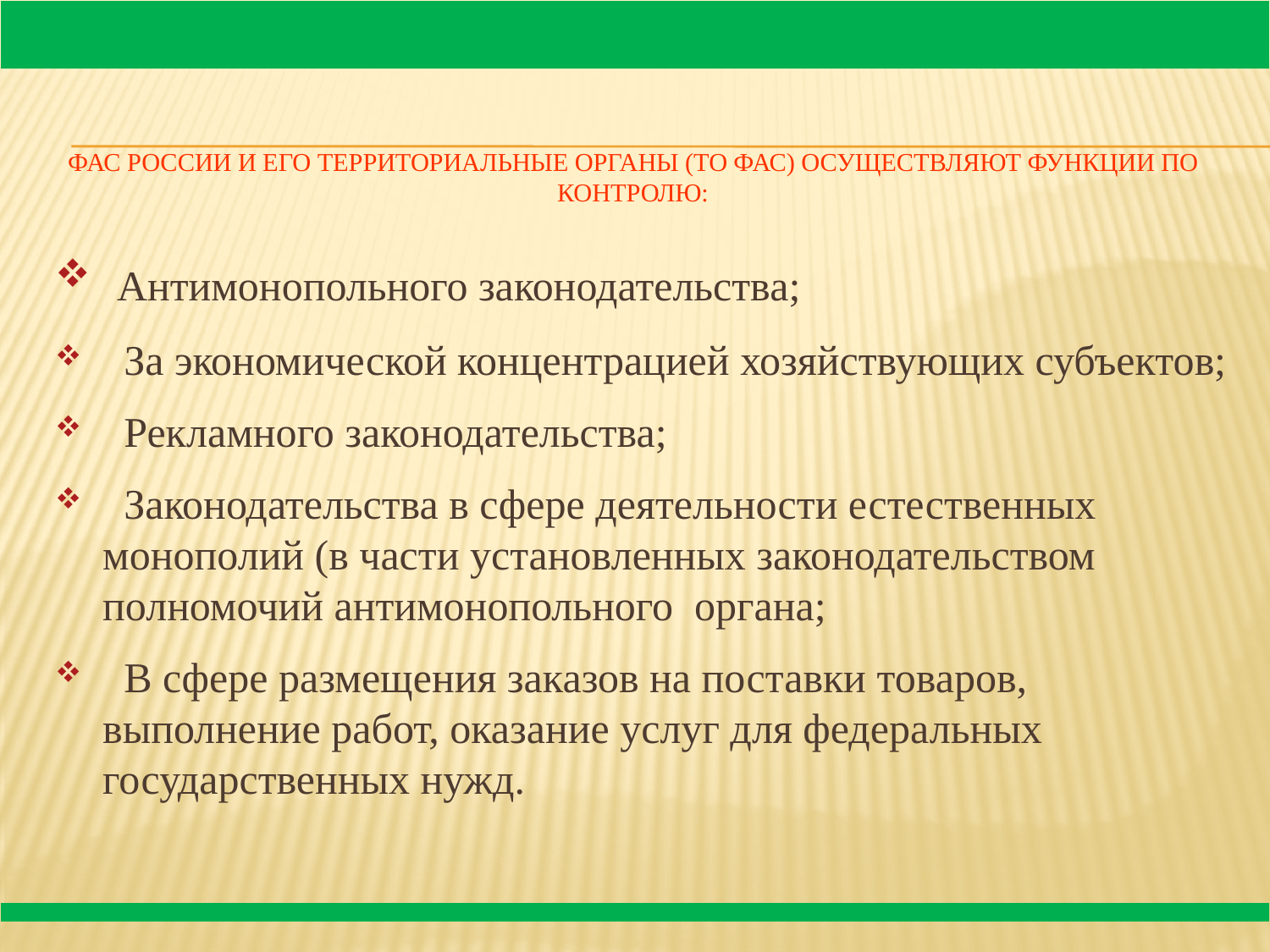

# ФАС РОССИИ И ЕГО ТЕРРИТОРИАЛЬНЫЕ ОРГАНЫ (ТО ФАС) ОСУЩЕСТВЛЯЮТ ФУНКЦИИ ПО КОНТРОЛЮ:
 Антимонопольного законодательства;
  За экономической концентрацией хозяйствующих субъектов;
  Рекламного законодательства;
  Законодательства в сфере деятельности естественных монополий (в части установленных законодательством полномочий антимонопольного  органа;
  В сфере размещения заказов на поставки товаров, выполнение работ, оказание услуг для федеральных государственных нужд.